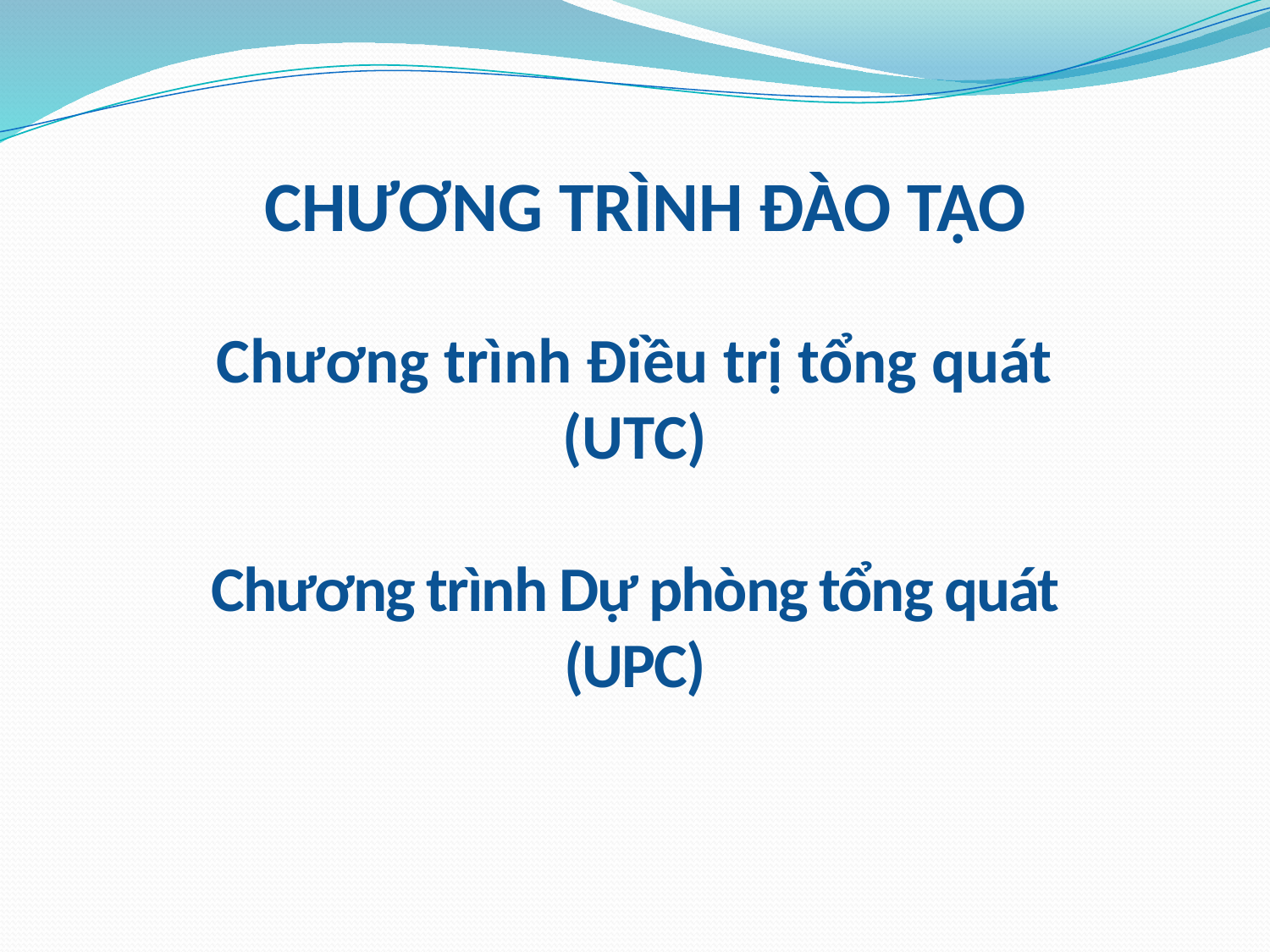

CHƯƠNG TRÌNH ĐÀO TẠO
# Chương trình Điều trị tổng quát (UTC) Chương trình Dự phòng tổng quát (UPC)